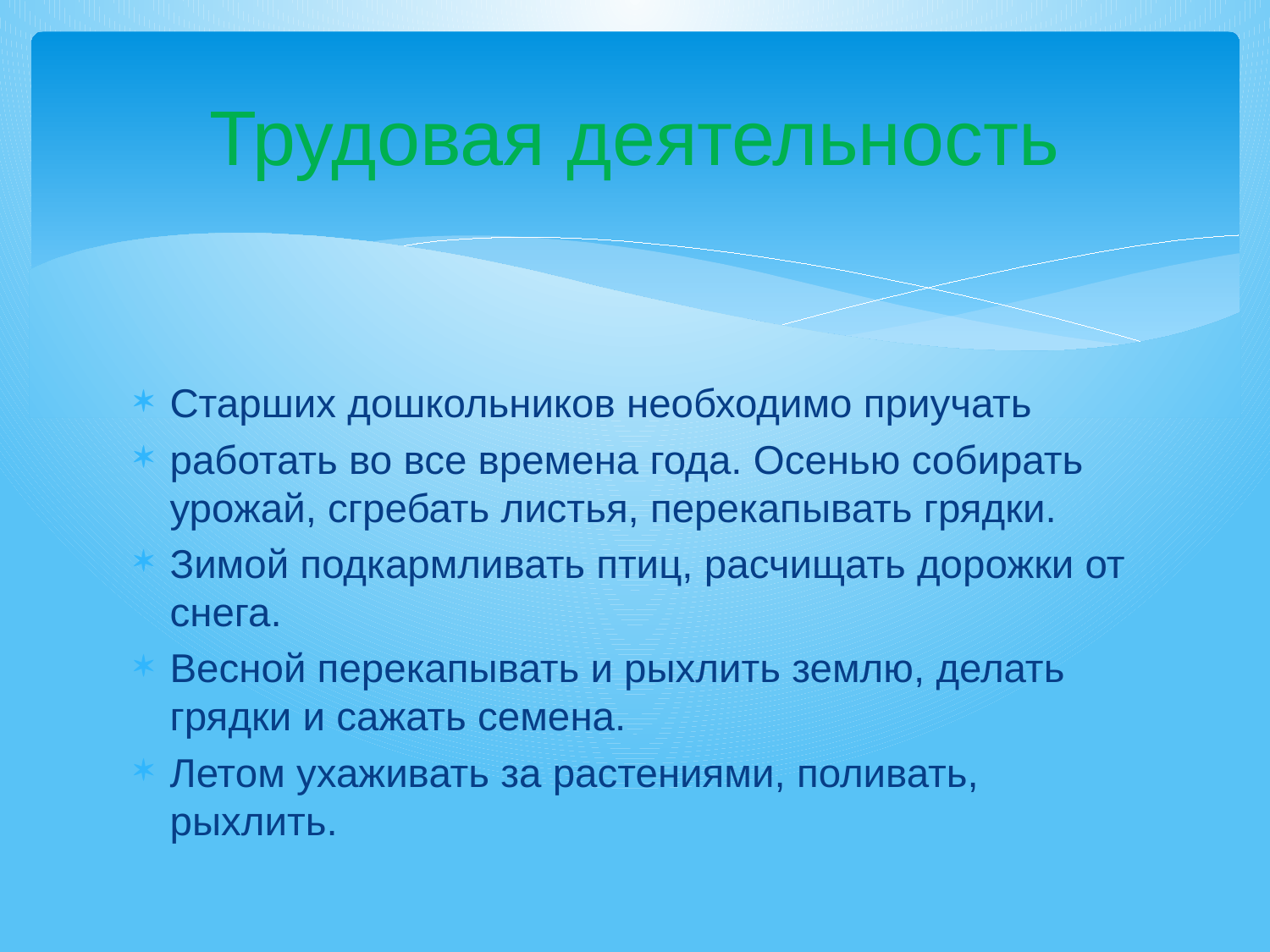

# Трудовая деятельность

Старших дошкольников необходимо приучать
работать во все времена года. Осенью собирать урожай, сгребать листья, перекапывать грядки.
Зимой подкармливать птиц, расчищать дорожки от снега.
Весной перекапывать и рыхлить землю, делать грядки и сажать семена.
Летом ухаживать за растениями, поливать, рыхлить.